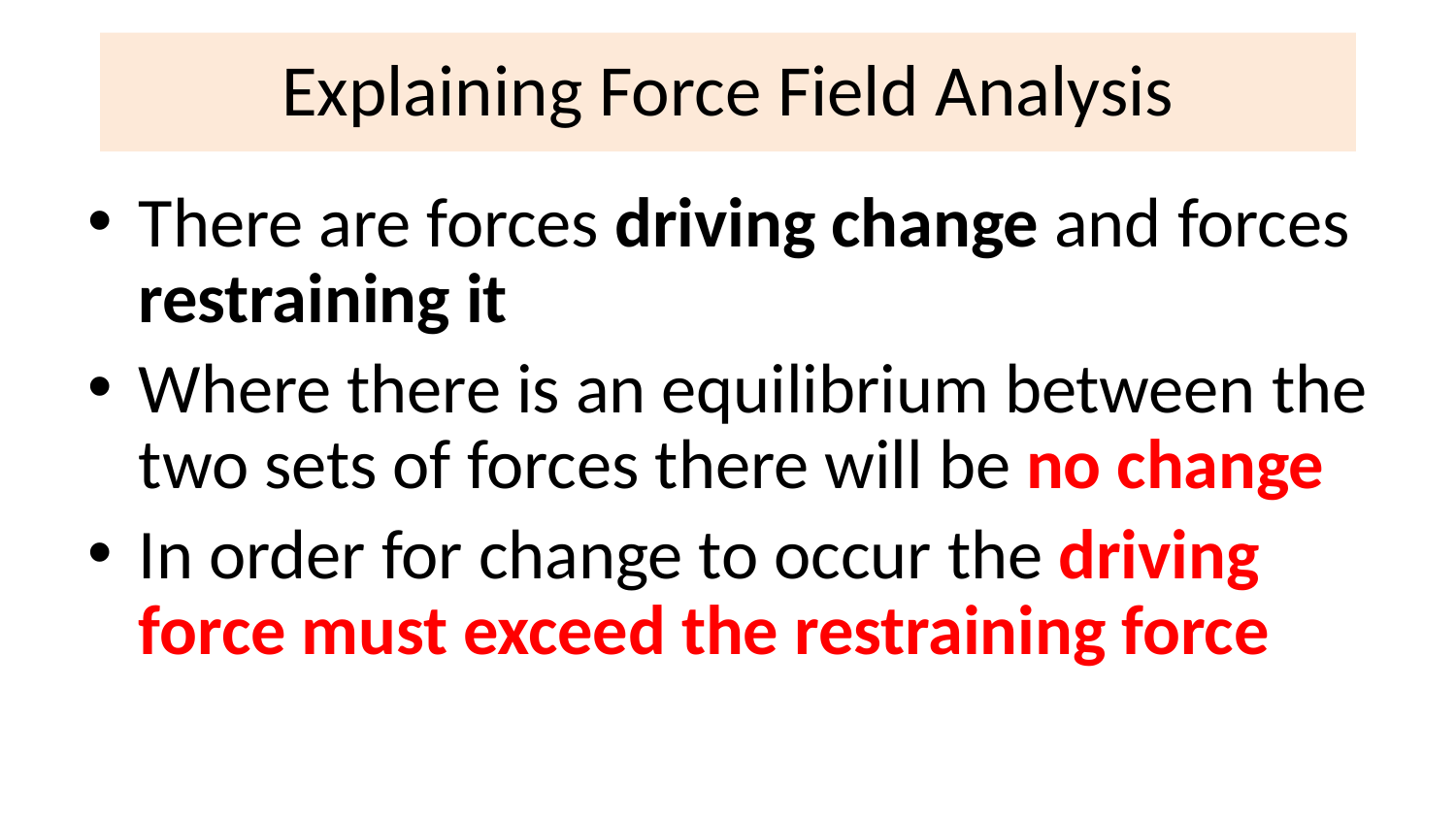

# Explaining Force Field Analysis
There are forces driving change and forces restraining it
Where there is an equilibrium between the two sets of forces there will be no change
In order for change to occur the driving force must exceed the restraining force